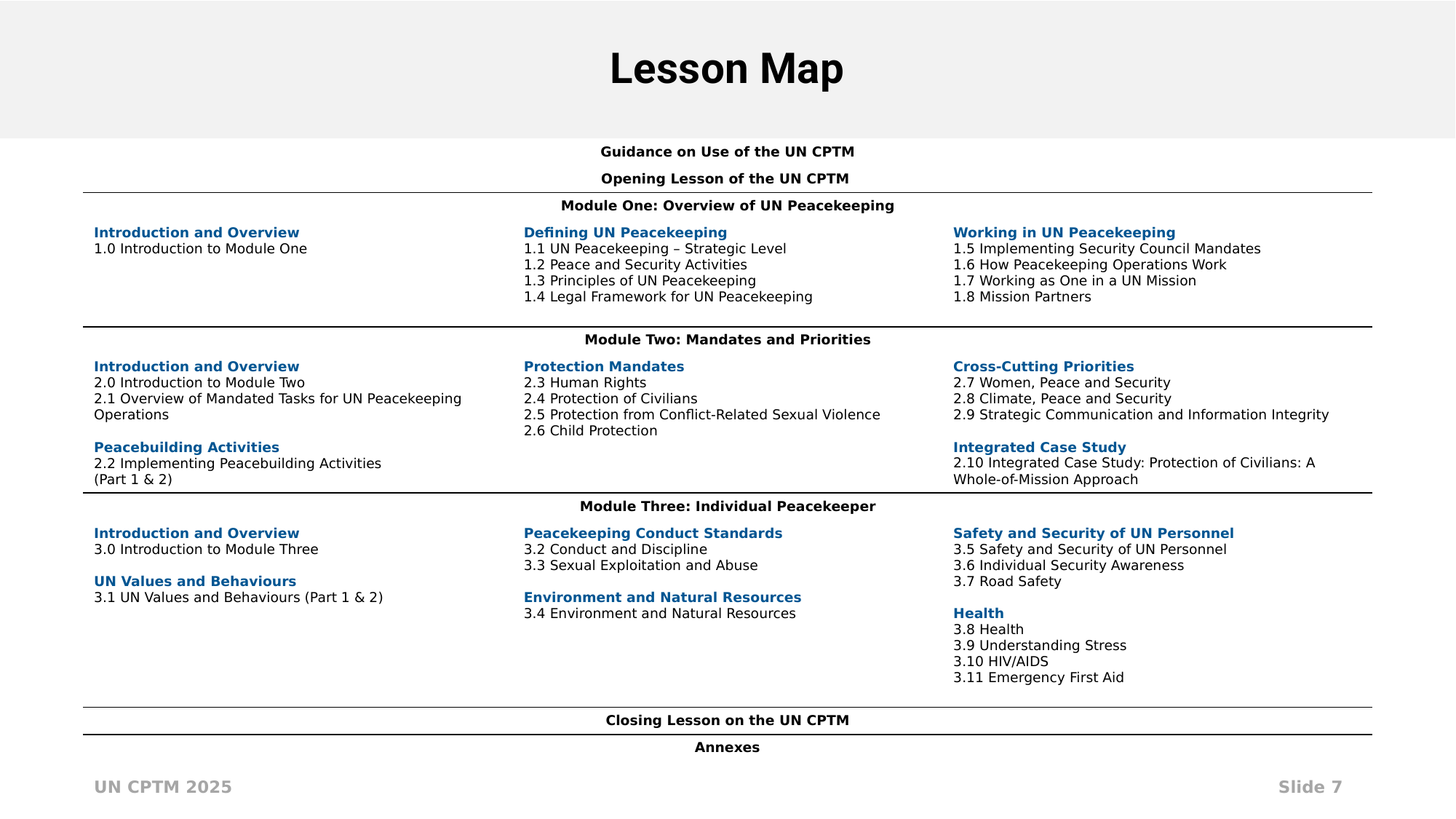

# Lesson Map
| Guidance on Use of the UN CPTM |  |  |
| --- | --- | --- |
| Opening Lesson of the UN CPTM |  |  |
| Module One: Overview of UN Peacekeeping |  |  |
| Introduction and Overview 1.0 Introduction to Module One | Defining UN Peacekeeping 1.1 UN Peacekeeping – Strategic Level 1.2 Peace and Security Activities 1.3 Principles of UN Peacekeeping 1.4 Legal Framework for UN Peacekeeping | Working in UN Peacekeeping 1.5 Implementing Security Council Mandates 1.6 How Peacekeeping Operations Work 1.7 Working as One in a UN Mission 1.8 Mission Partners |
| Module Two: Mandates and Priorities |  |  |
| Introduction and Overview 2.0 Introduction to Module Two 2.1 Overview of Mandated Tasks for UN Peacekeeping Operations Peacebuilding Activities 2.2 Implementing Peacebuilding Activities (Part 1 & 2) | Protection Mandates 2.3 Human Rights 2.4 Protection of Civilians 2.5 Protection from Conflict-Related Sexual Violence 2.6 Child Protection | Cross-Cutting Priorities 2.7 Women, Peace and Security 2.8 Climate, Peace and Security 2.9 Strategic Communication and Information Integrity Integrated Case Study 2.10 Integrated Case Study: Protection of Civilians: A Whole-of-Mission Approach |
| Module Three: Individual Peacekeeper |  |  |
| Introduction and Overview 3.0 Introduction to Module Three UN Values and Behaviours 3.1 UN Values and Behaviours (Part 1 & 2) | Peacekeeping Conduct Standards 3.2 Conduct and Discipline 3.3 Sexual Exploitation and Abuse Environment and Natural Resources 3.4 Environment and Natural Resources | Safety and Security of UN Personnel 3.5 Safety and Security of UN Personnel 3.6 Individual Security Awareness 3.7 Road Safety Health 3.8 Health 3.9 Understanding Stress 3.10 HIV/AIDS 3.11 Emergency First Aid |
| Closing Lesson on the UN CPTM |  |  |
| Annexes |  |  |